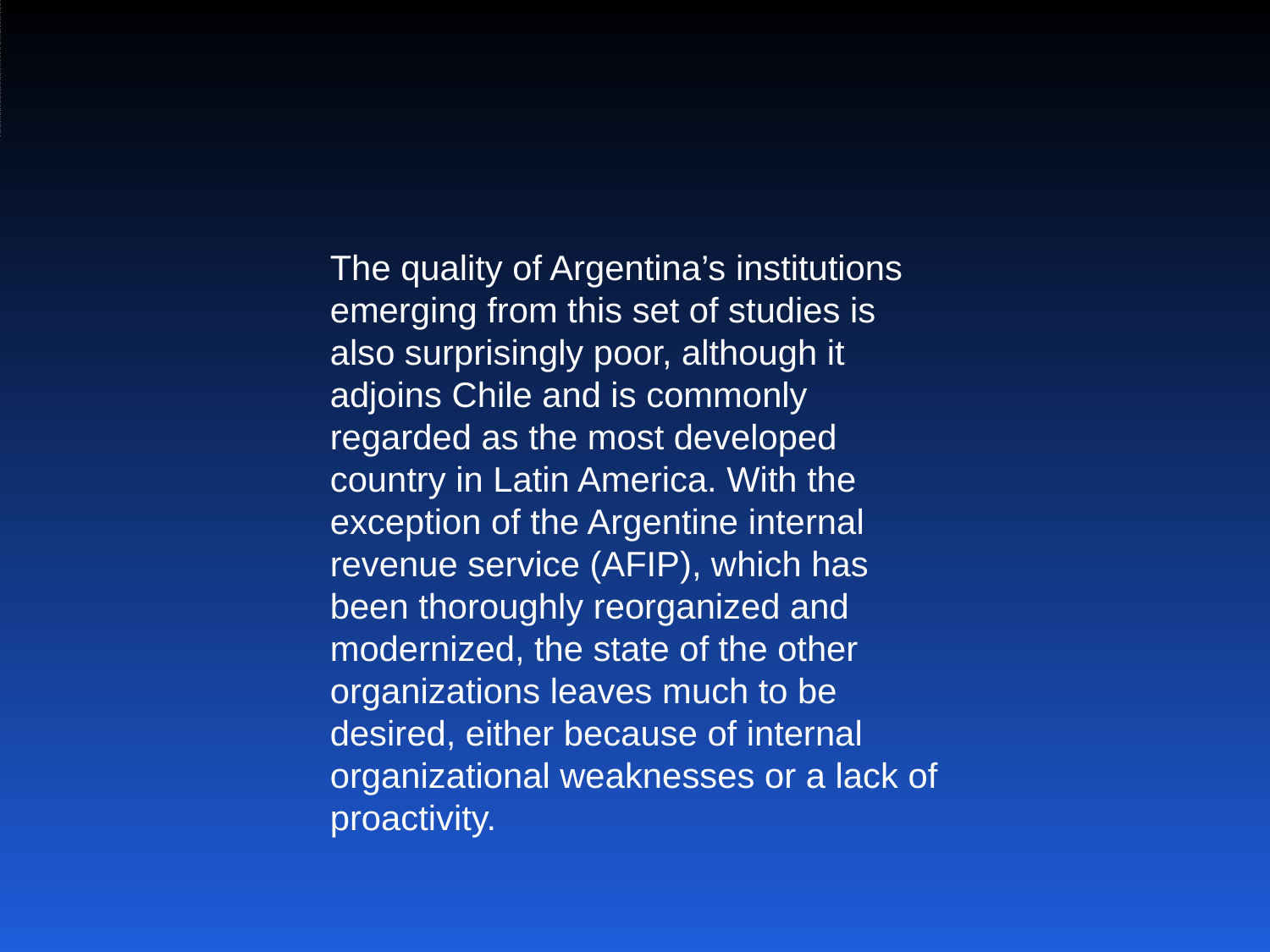

# The quality of Argentina’s institutions emerging from this set of studies is ...
The quality of Argentina’s institutions emerging from this set of studies is also surprisingly poor, although it adjoins Chile and is commonly regarded as the most developed country in Latin America. With the exception of the Argentine internal revenue service (AFIP), which has been thoroughly reorganized and modernized, the state of the other organizations leaves much to be desired, either because of internal organizational weaknesses or a lack of proactivity.